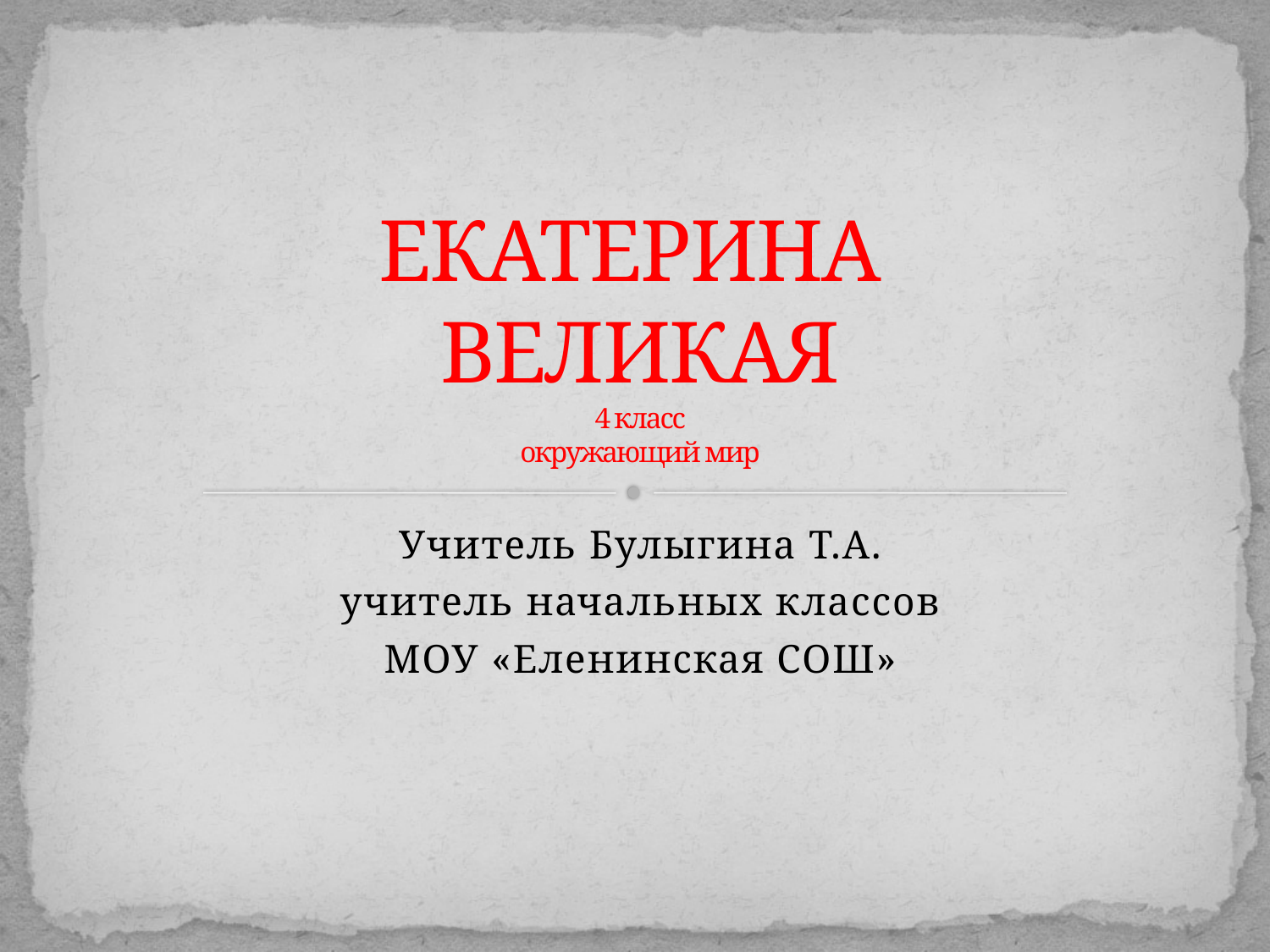

# ЕКАТЕРИНА ВЕЛИКАЯ 4 класс окружающий мир
Учитель Булыгина Т.А.
учитель начальных классов
МОУ «Еленинская СОШ»